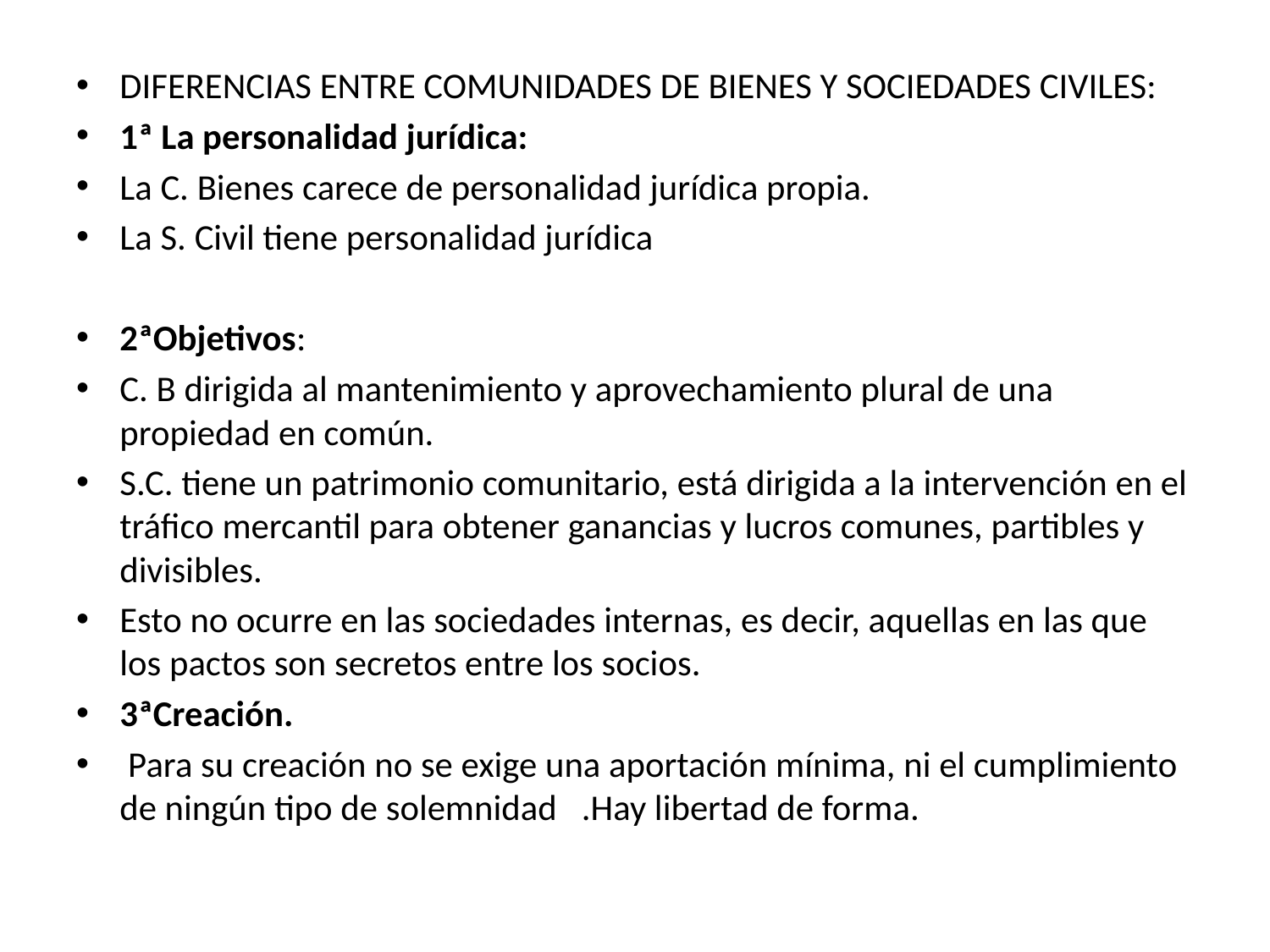

DIFERENCIAS ENTRE COMUNIDADES DE BIENES Y SOCIEDADES CIVILES:
1ª La personalidad jurídica:
La C. Bienes carece de personalidad jurídica propia.
La S. Civil tiene personalidad jurídica

2ªObjetivos:
C. B dirigida al mantenimiento y aprovechamiento plural de una propiedad en común.
S.C. tiene un patrimonio comunitario, está dirigida a la intervención en el tráfico mercantil para obtener ganancias y lucros comunes, partibles y divisibles.
Esto no ocurre en las sociedades internas, es decir, aquellas en las que los pactos son secretos entre los socios.
3ªCreación.
 Para su creación no se exige una aportación mínima, ni el cumplimiento de ningún tipo de solemnidad   .Hay libertad de forma.